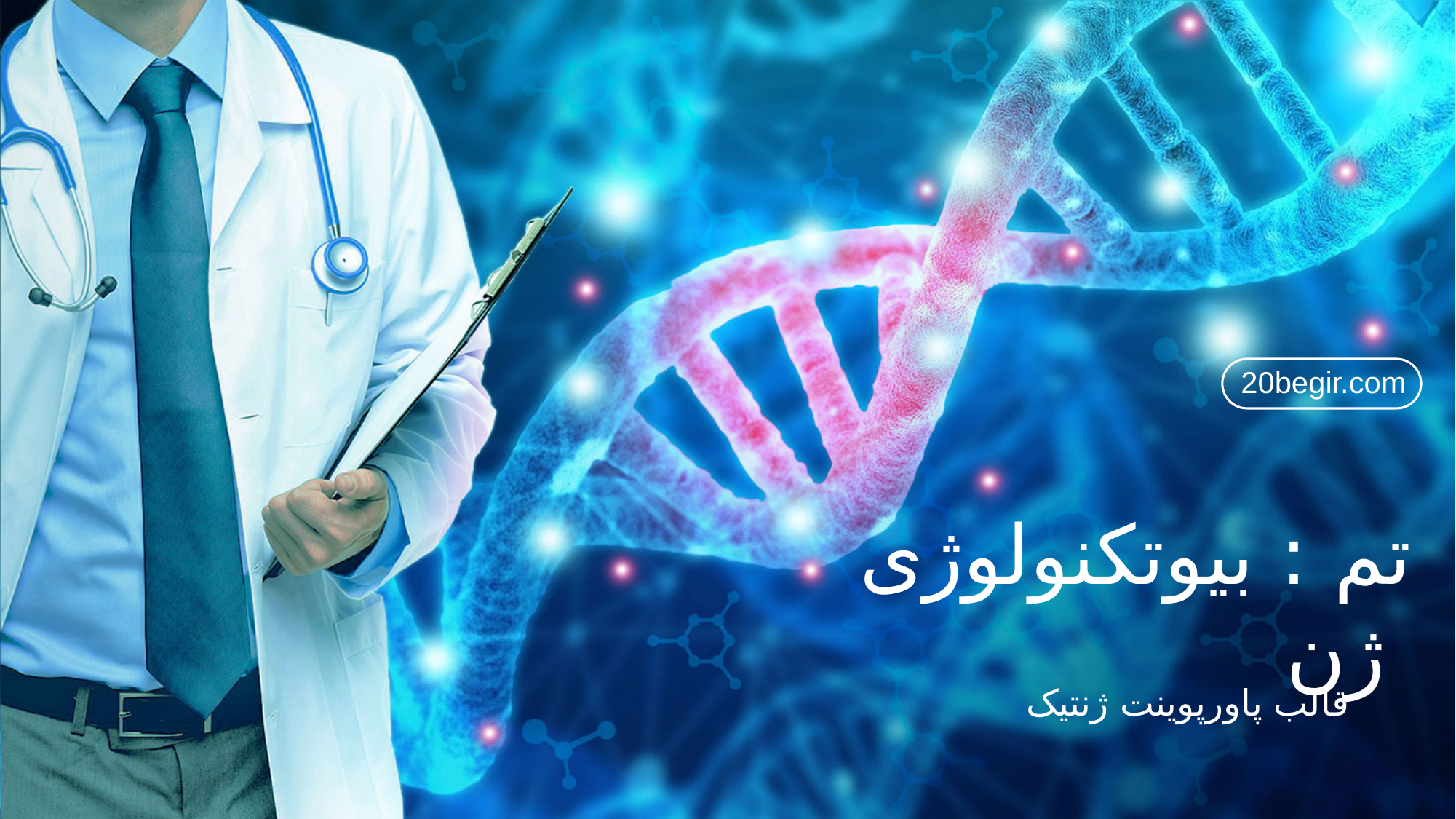

20begir.com

تم : بیوتکنولوژی ژن
قالب پاورپوینت ژنتیک